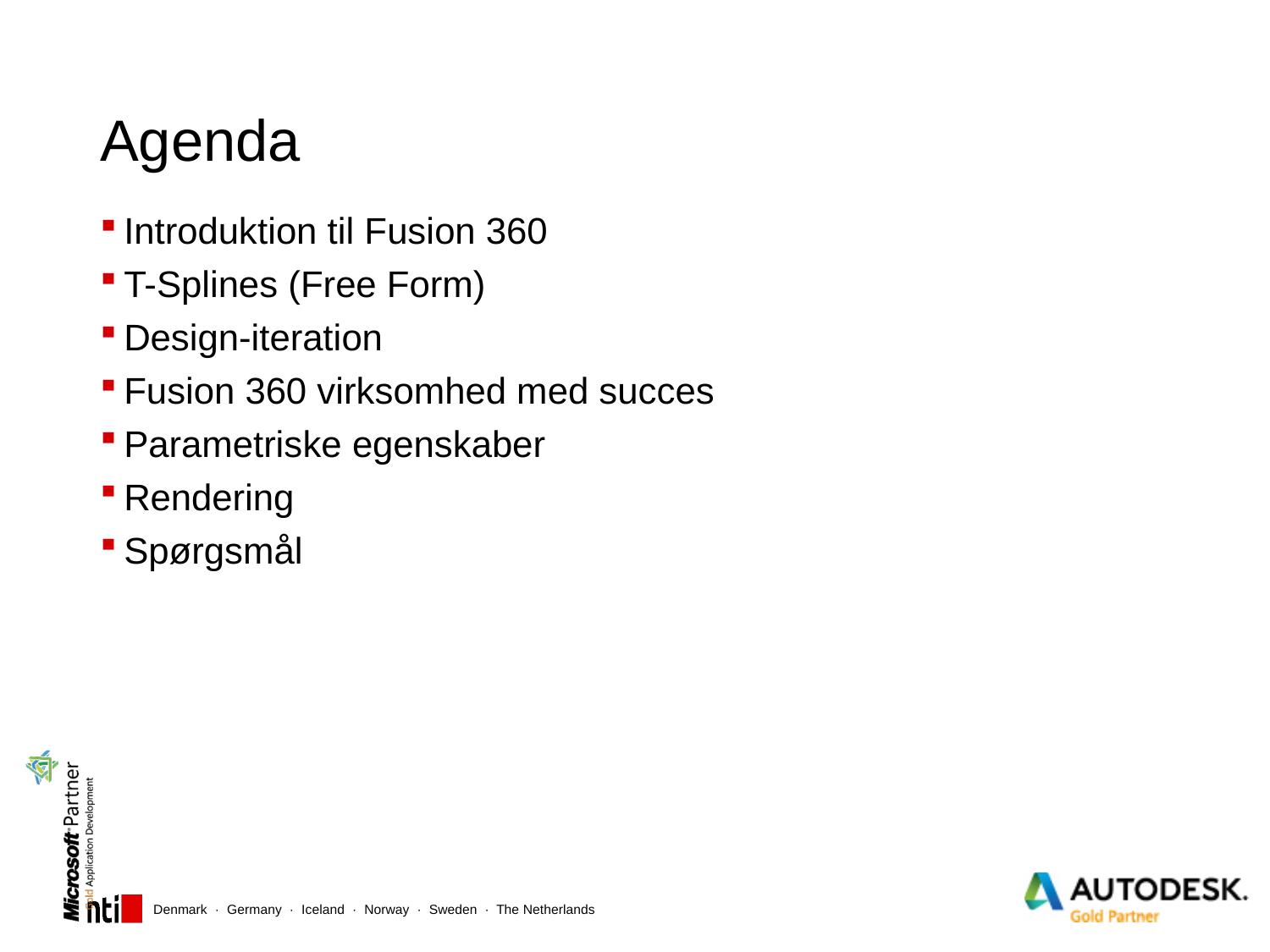

# Agenda
Introduktion til Fusion 360
T-Splines (Free Form)
Design-iteration
Fusion 360 virksomhed med succes
Parametriske egenskaber
Rendering
Spørgsmål